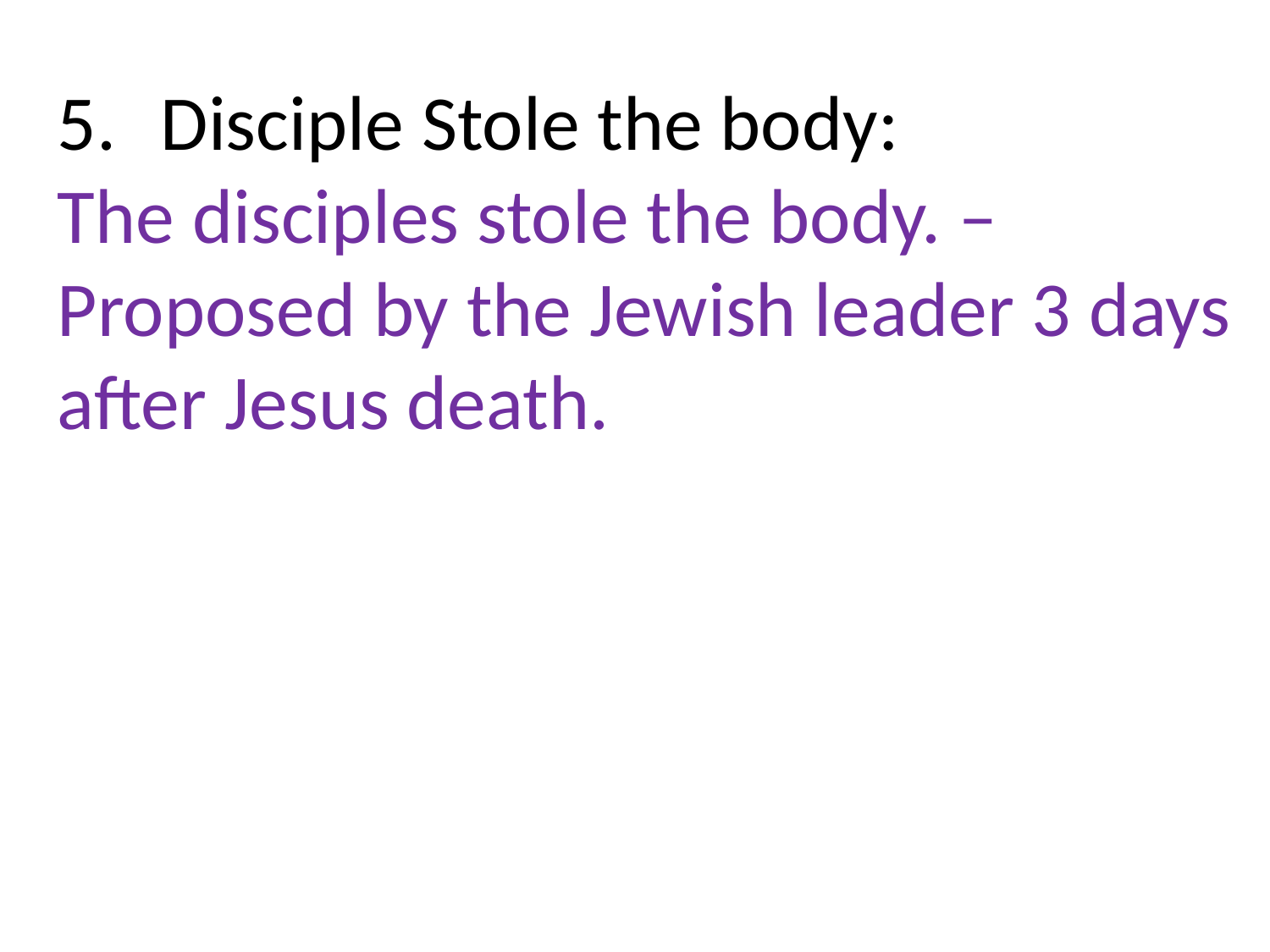

Disciple Stole the body:
The disciples stole the body. –Proposed by the Jewish leader 3 days after Jesus death.